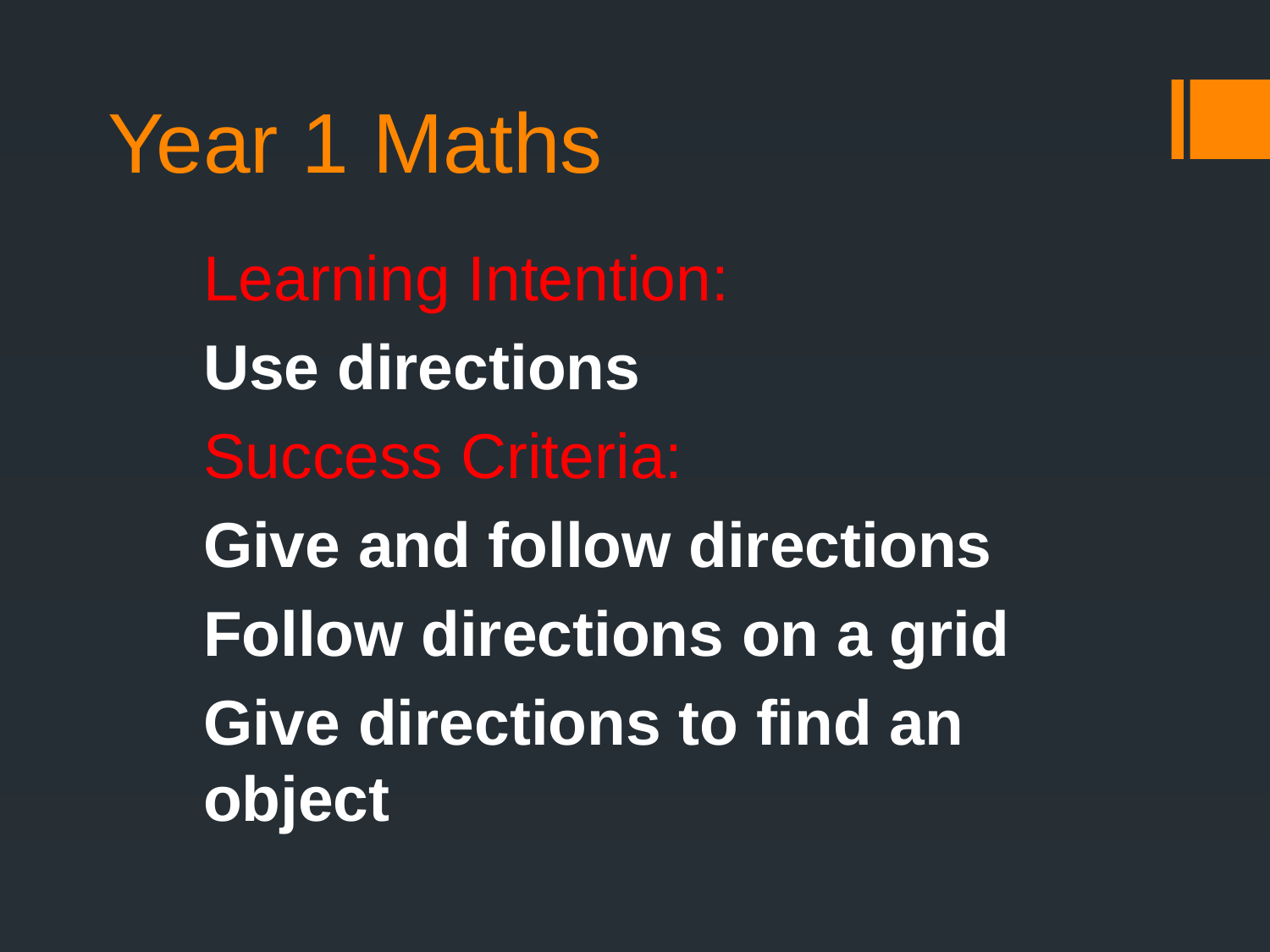

# Year 1 Maths
Learning Intention:
Use directions
Success Criteria:
Give and follow directions
Follow directions on a grid
Give directions to find an object